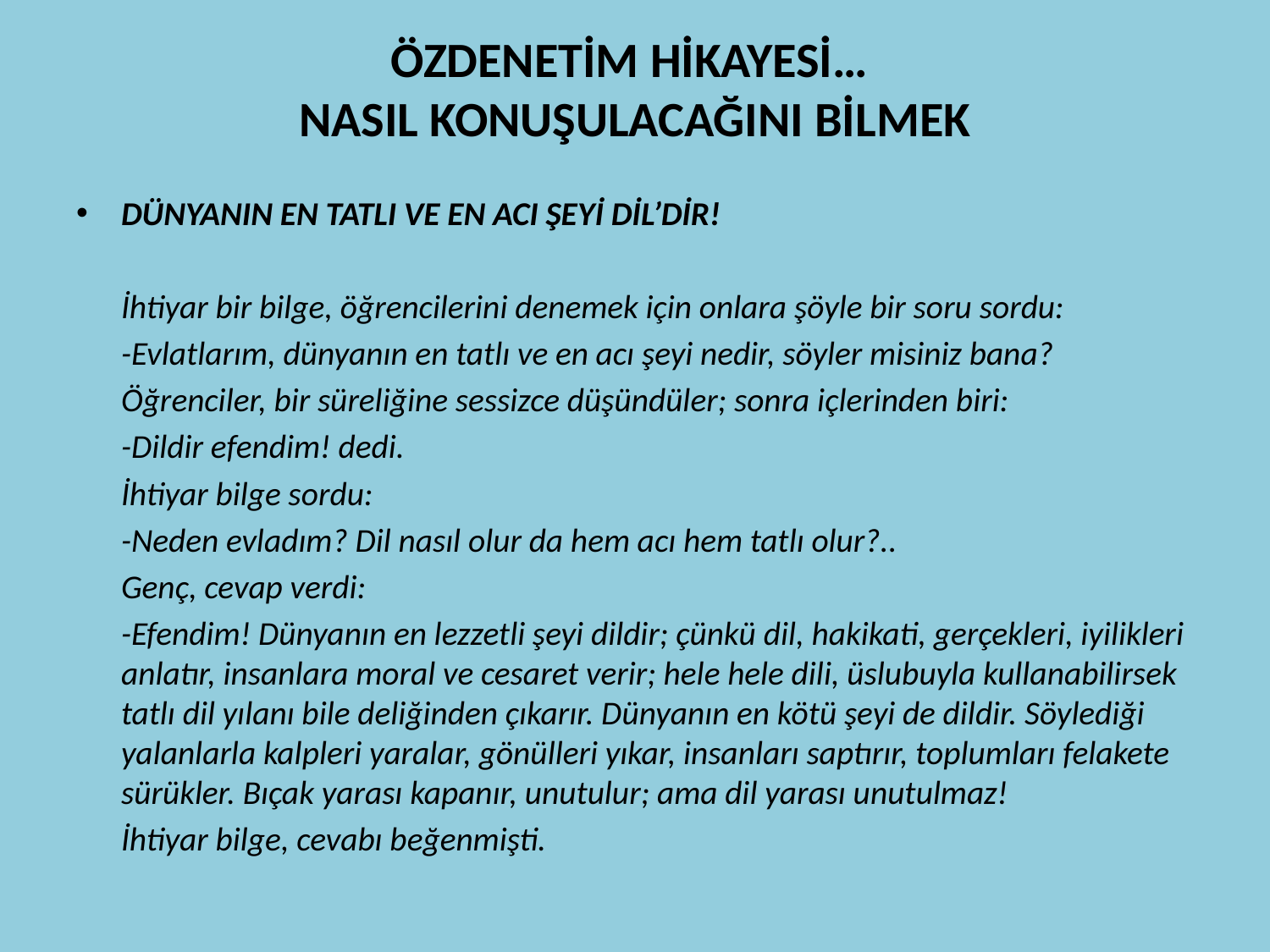

# ÖZDENETİM HİKAYESİ… NASIL KONUŞULACAĞINI BİLMEK
DÜNYANIN EN TATLI VE EN ACI ŞEYİ DİL’DİR!

	İhtiyar bir bilge, öğrencilerini denemek için onlara şöyle bir soru sordu:
	-Evlatlarım, dünyanın en tatlı ve en acı şeyi nedir, söyler misiniz bana?
	Öğrenciler, bir süreliğine sessizce düşündüler; sonra içlerinden biri:
	-Dildir efendim! dedi.
	İhtiyar bilge sordu:
	-Neden evladım? Dil nasıl olur da hem acı hem tatlı olur?..
	Genç, cevap verdi:
	-Efendim! Dünyanın en lezzetli şeyi dildir; çünkü dil, hakikati, gerçekleri, iyilikleri anlatır, insanlara moral ve cesaret verir; hele hele dili, üslubuyla kullanabilirsek tatlı dil yılanı bile deliğinden çıkarır. Dünyanın en kötü şeyi de dildir. Söylediği yalanlarla kalpleri yaralar, gönülleri yıkar, insanları saptırır, toplumları felakete sürükler. Bıçak yarası kapanır, unutulur; ama dil yarası unutulmaz!
	İhtiyar bilge, cevabı beğenmişti.